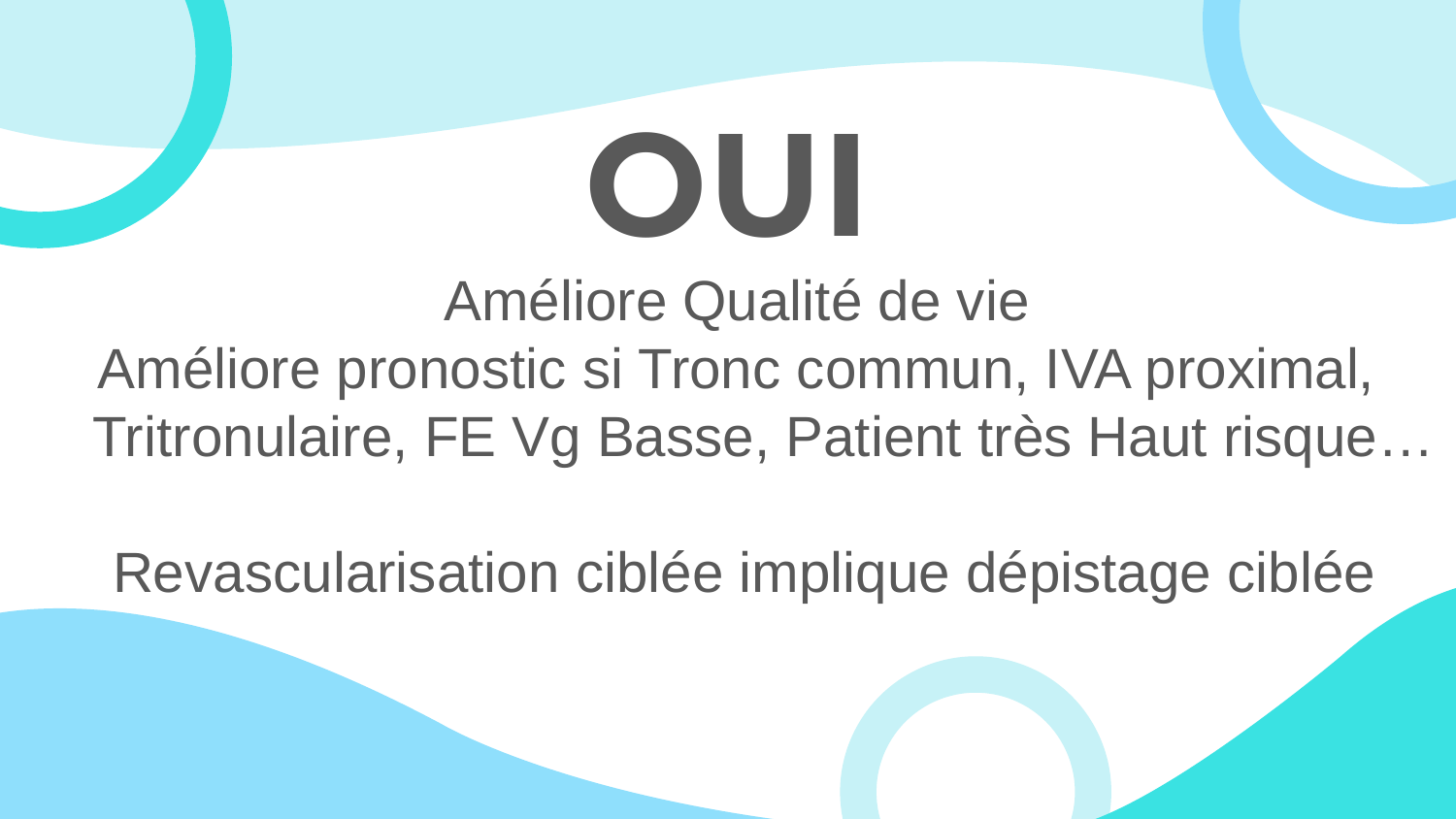

# OUI
Améliore Qualité de vie
Améliore pronostic si Tronc commun, IVA proximal, Tritronulaire, FE Vg Basse, Patient très Haut risque…

 Revascularisation ciblée implique dépistage ciblée